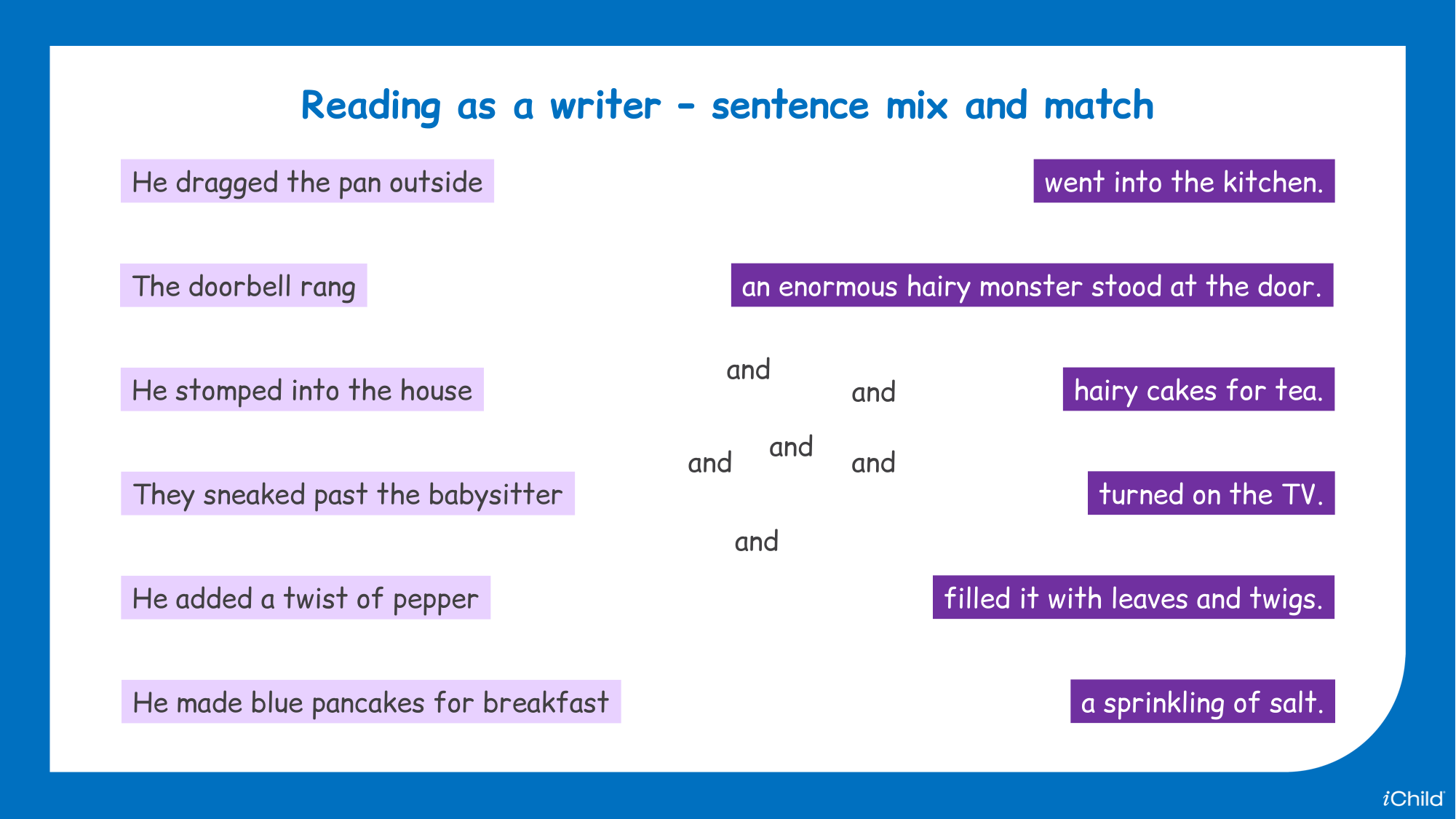

Reading as a writer – sentence mix and match
He dragged the pan outside
went into the kitchen.
The doorbell rang
an enormous hairy monster stood at the door.
and
He stomped into the house
hairy cakes for tea.
and
and
and
and
They sneaked past the babysitter
turned on the TV.
and
He added a twist of pepper
filled it with leaves and twigs.
He made blue pancakes for breakfast
a sprinkling of salt.